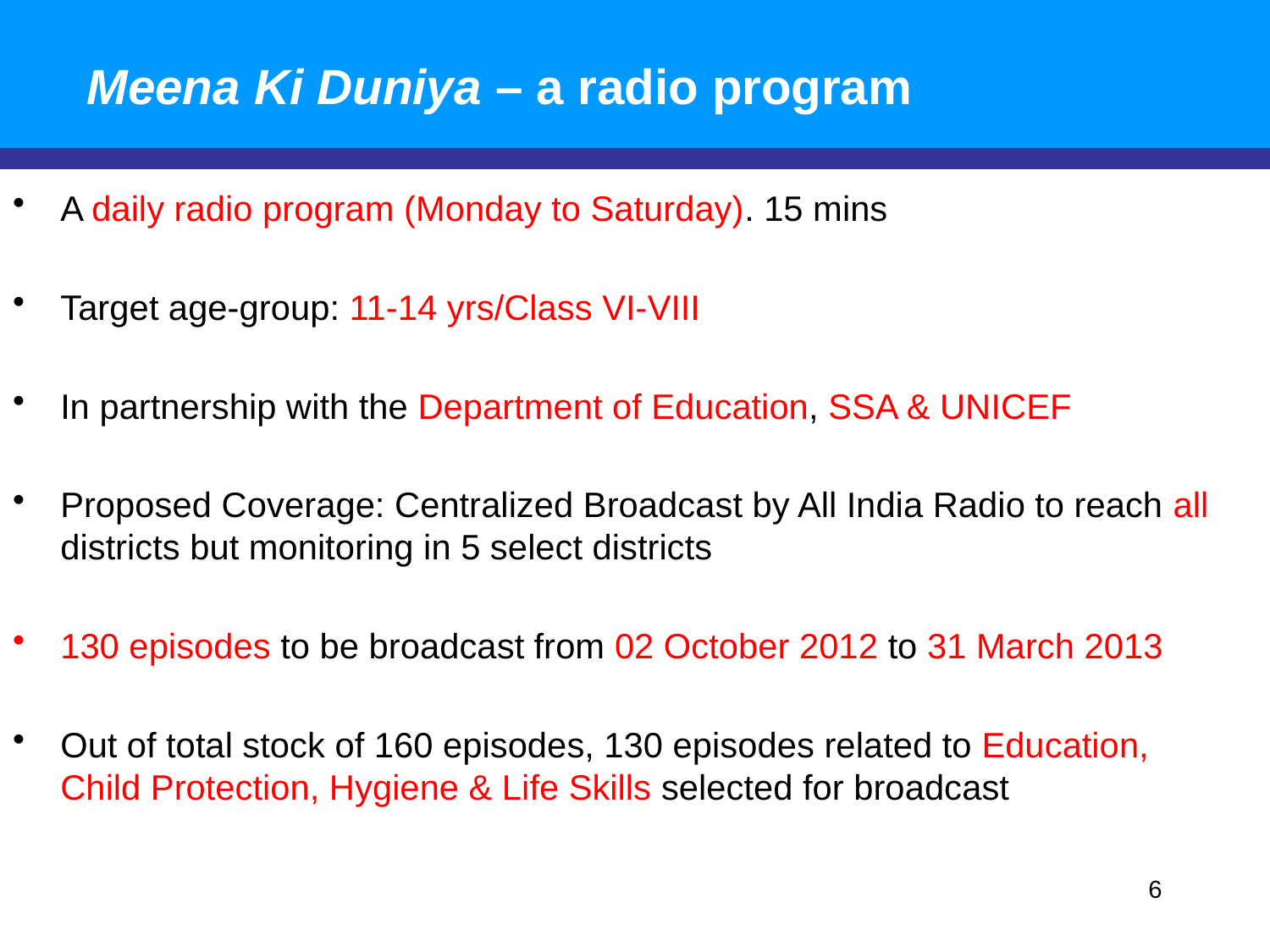

# Meena Ki Duniya – a radio program
A daily radio program (Monday to Saturday). 15 mins

Target age-group: 11-14 yrs/Class VI-VIII

In partnership with the Department of Education, SSA & UNICEF

Proposed Coverage: Centralized Broadcast by All India Radio to reach all districts but monitoring in 5 select districts

130 episodes to be broadcast from 02 October 2012 to 31 March 2013

Out of total stock of 160 episodes, 130 episodes related to Education, Child Protection, Hygiene & Life Skills selected for broadcast

6